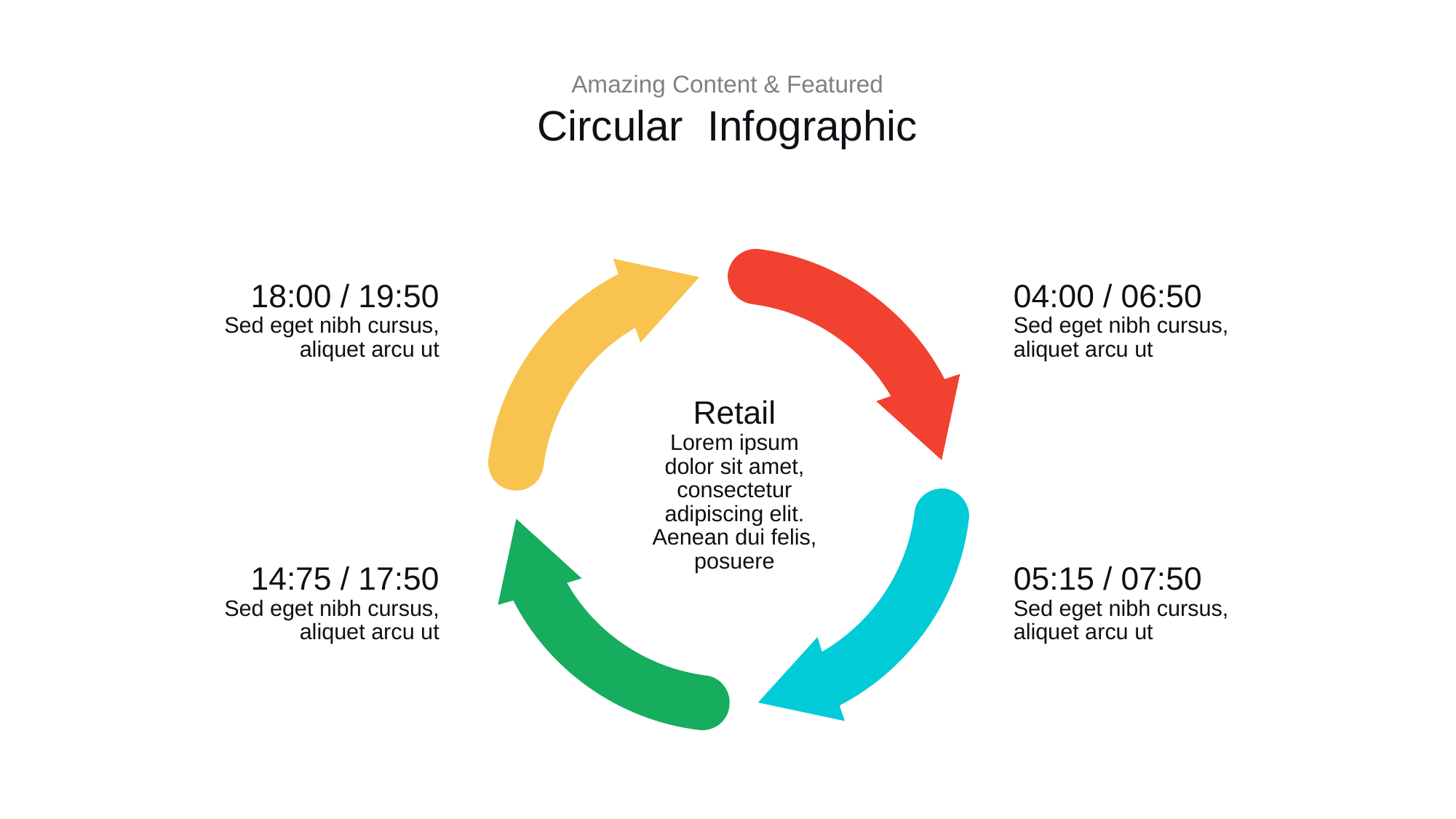

Amazing Content & Featured
# Circular  Infographic

18:00 / 19:50
Sed eget nibh cursus, aliquet arcu ut
04:00 / 06:50
Sed eget nibh cursus, aliquet arcu ut
Retail
Lorem ipsum dolor sit amet, consectetur adipiscing elit. Aenean dui felis, posuere
14:75 / 17:50
Sed eget nibh cursus, aliquet arcu ut
05:15 / 07:50
Sed eget nibh cursus, aliquet arcu ut